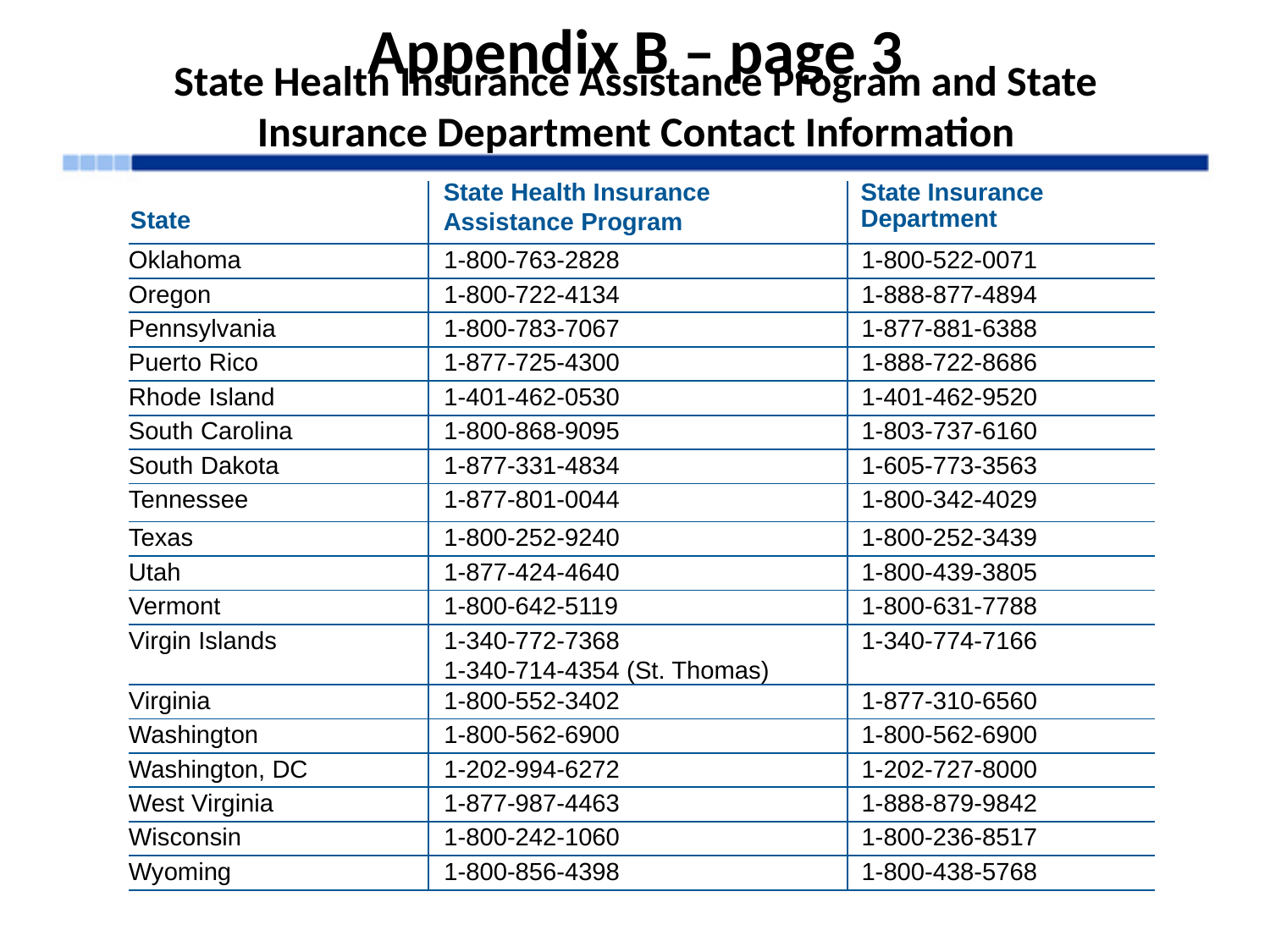

# Appendix B – page 3
State Health Insurance Assistance Program and State
Insurance Department Contact Information

| State | State Health Insurance Assistance Program | State Insurance Department |
| --- | --- | --- |
| Oklahoma | 1-800-763-2828 | 1-800-522-0071 |
| Oregon | 1-800-722-4134 | 1-888-877-4894 |
| Pennsylvania | 1-800-783-7067 | 1-877-881-6388 |
| Puerto Rico | 1-877-725-4300 | 1-888-722-8686 |
| Rhode Island | 1-401-462-0530 | 1-401-462-9520 |
| South Carolina | 1-800-868-9095 | 1-803-737-6160 |
| South Dakota | 1-877-331-4834 | 1-605-773-3563 |
| Tennessee | 1-877-801-0044 | 1-800-342-4029 |
| Texas | 1-800-252-9240 | 1-800-252-3439 |
| Utah | 1-877-424-4640 | 1-800-439-3805 |
| Vermont | 1-800-642-5119 | 1-800-631-7788 |
| Virgin Islands | 1-340-772-7368 1-340-714-4354 (St. Thomas) | 1-340-774-7166 |
| Virginia | 1-800-552-3402 | 1-877-310-6560 |
| Washington | 1-800-562-6900 | 1-800-562-6900 |
| Washington, DC | 1-202-994-6272 | 1-202-727-8000 |
| West Virginia | 1-877-987-4463 | 1-888-879-9842 |
| Wisconsin | 1-800-242-1060 | 1-800-236-8517 |
| Wyoming | 1-800-856-4398 | 1-800-438-5768 |